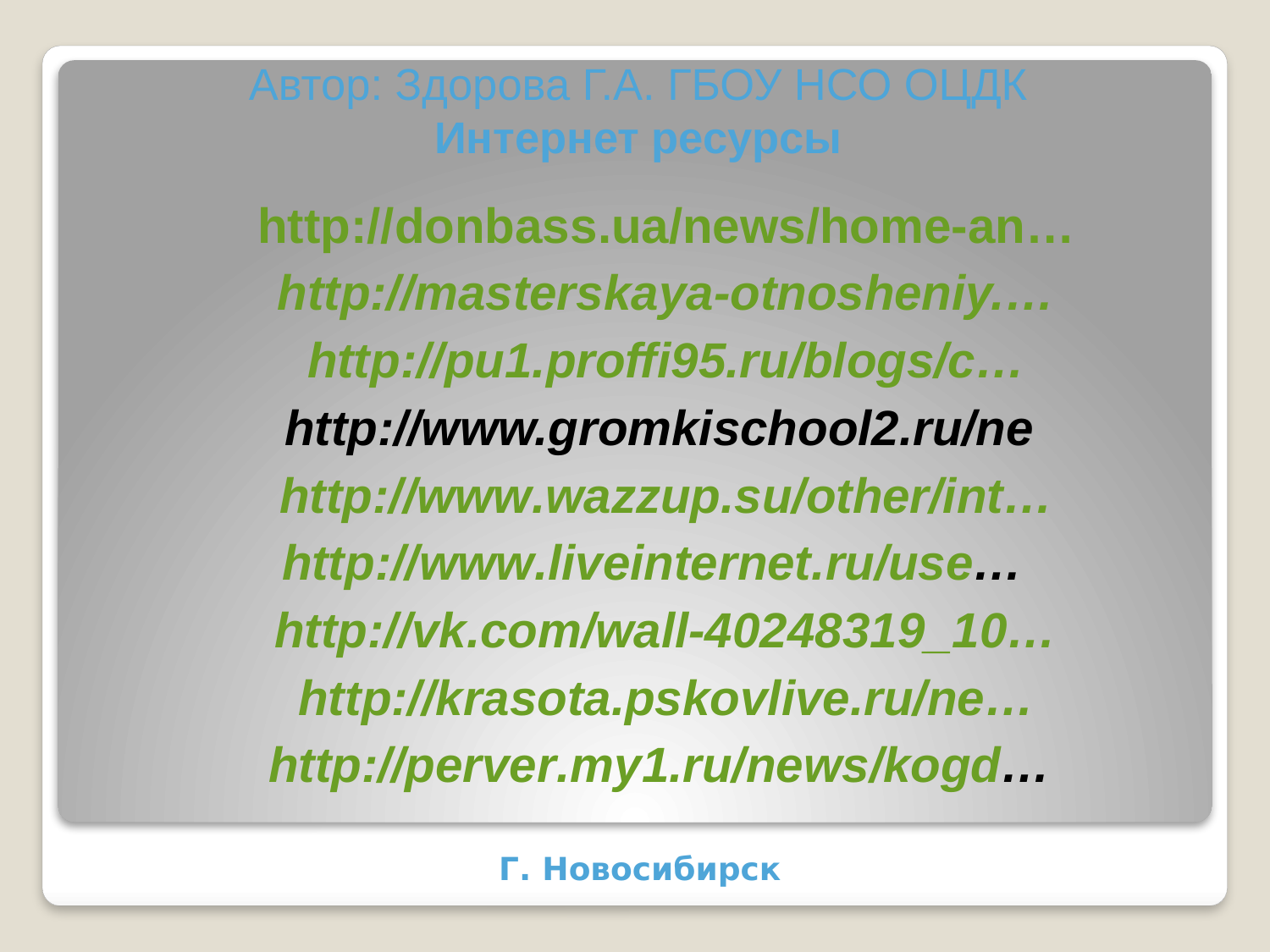

# Автор: Здорова Г.А. ГБОУ НСО ОЦДК Интернет ресурсы
http://donbass.ua/news/home-an…
http://masterskaya-otnosheniy.…
http://pu1.proffi95.ru/blogs/c…
http://www.gromkischool2.ru/ne
http://www.wazzup.su/other/int…
http://www.liveinternet.ru/use…
http://vk.com/wall-40248319_10…
http://krasota.pskovlive.ru/ne…
http://perver.my1.ru/news/kogd…
Г. Новосибирск